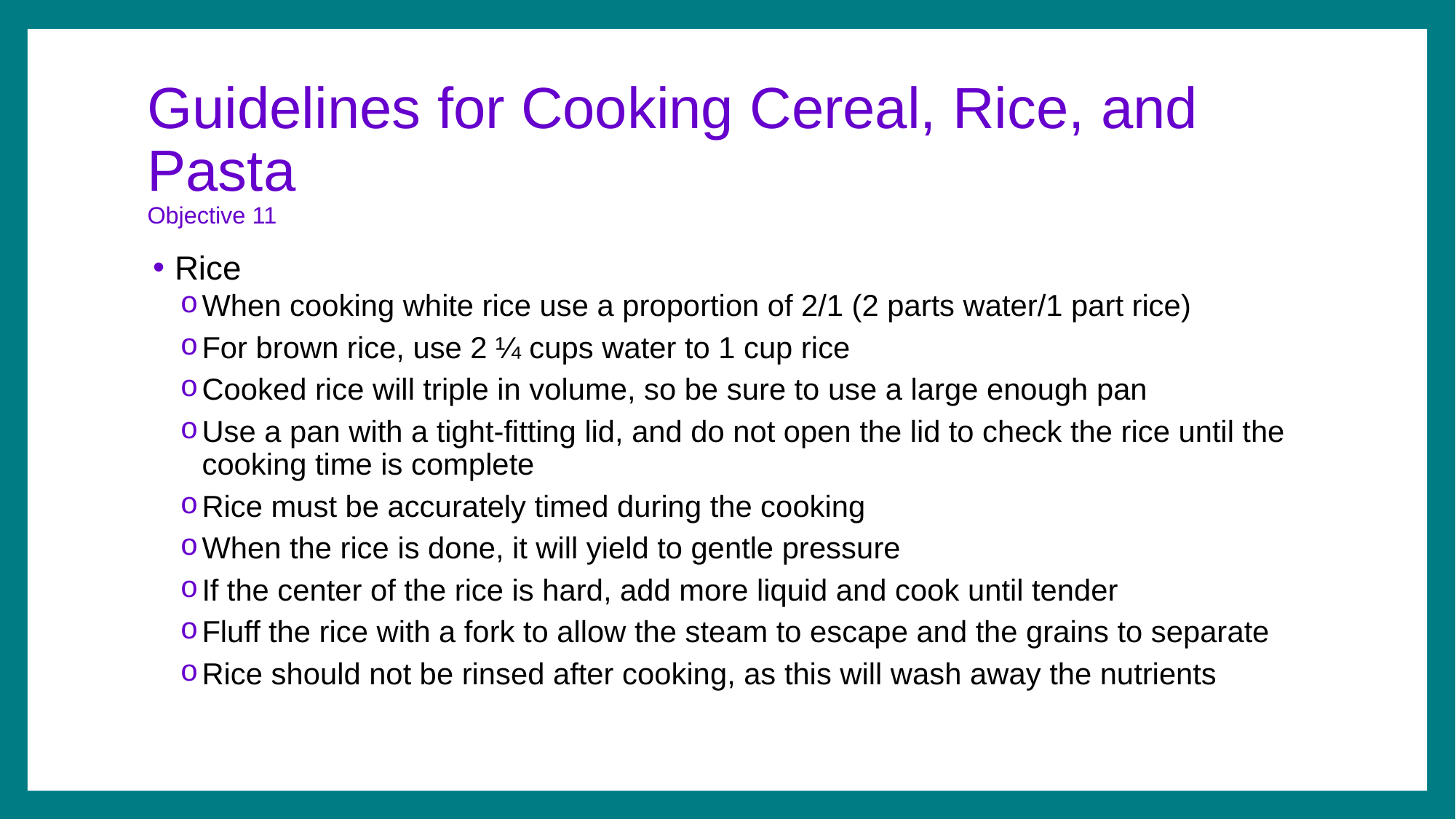

# Guidelines for Cooking Cereal, Rice, and Pasta Objective 11
Rice
When cooking white rice use a proportion of 2/1 (2 parts water/1 part rice)
For brown rice, use 2 ¼ cups water to 1 cup rice
Cooked rice will triple in volume, so be sure to use a large enough pan
Use a pan with a tight-fitting lid, and do not open the lid to check the rice until the cooking time is complete
Rice must be accurately timed during the cooking
When the rice is done, it will yield to gentle pressure
If the center of the rice is hard, add more liquid and cook until tender
Fluff the rice with a fork to allow the steam to escape and the grains to separate
Rice should not be rinsed after cooking, as this will wash away the nutrients